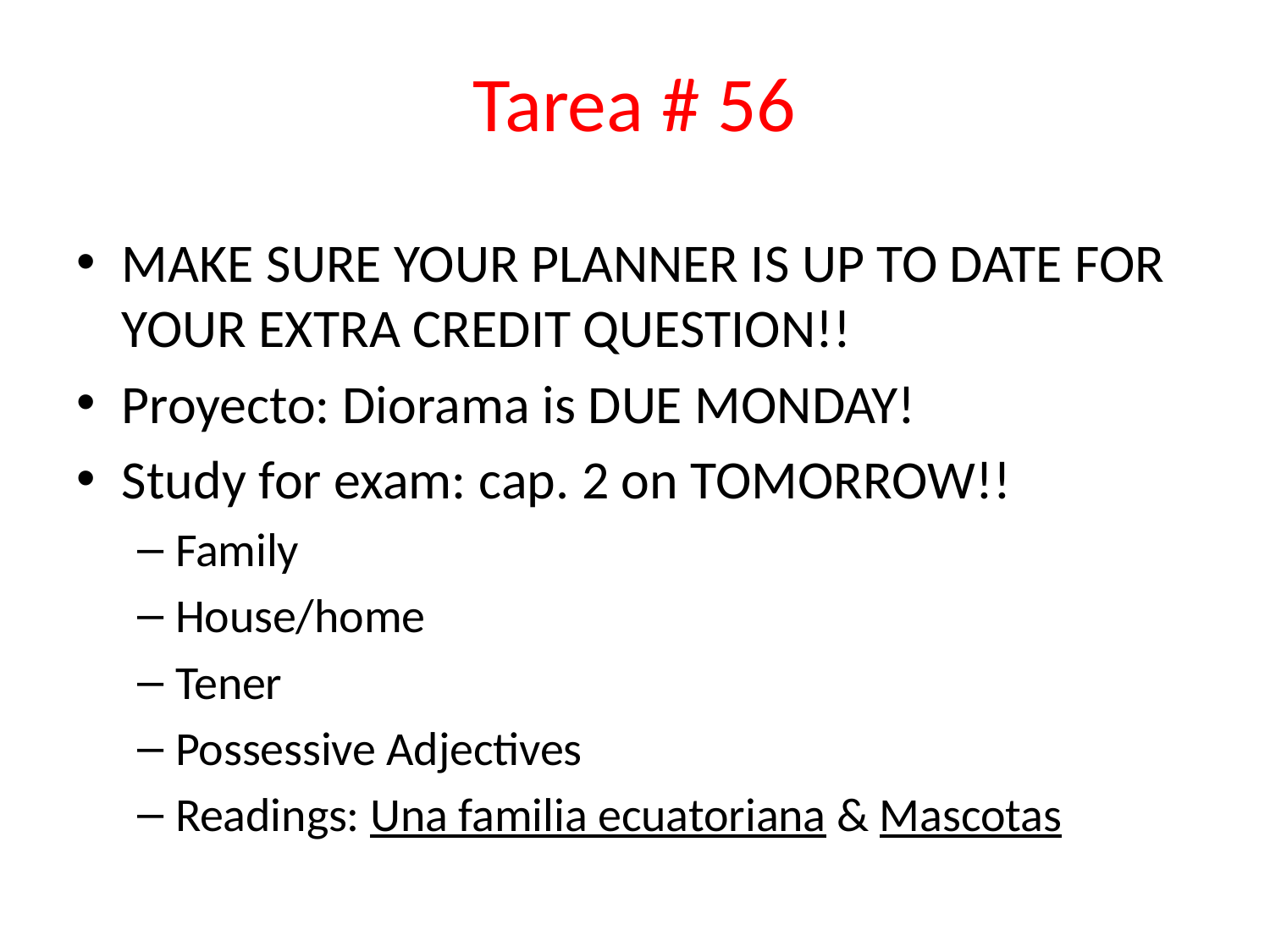

# Tarea # 56
MAKE SURE YOUR PLANNER IS UP TO DATE FOR YOUR EXTRA CREDIT QUESTION!!
Proyecto: Diorama is DUE MONDAY!
Study for exam: cap. 2 on TOMORROW!!
Family
House/home
Tener
Possessive Adjectives
Readings: Una familia ecuatoriana & Mascotas